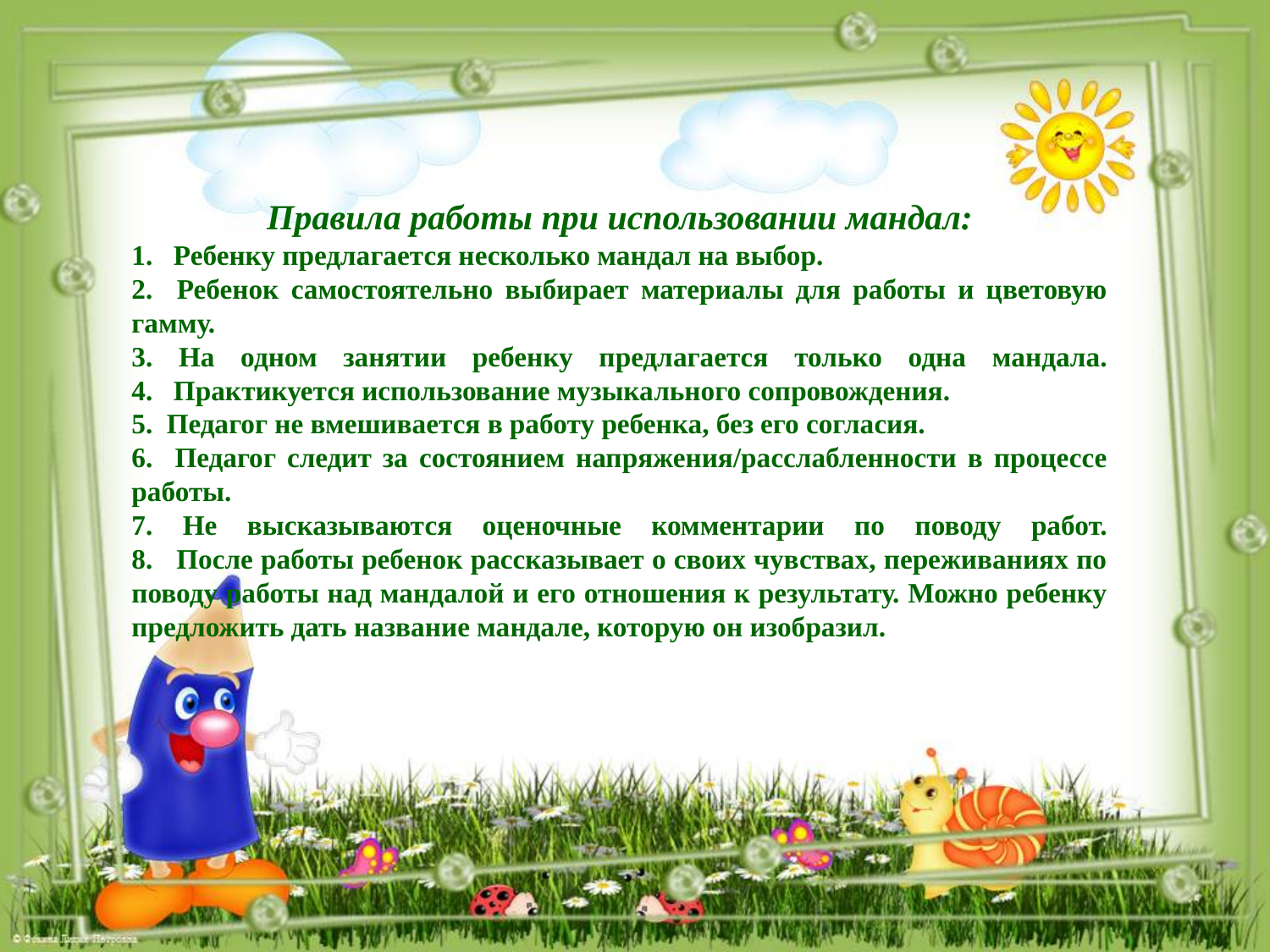

Правила работы при использовании мандал:
1.   Ребенку предлагается несколько мандал на выбор.
2.  Ребенок самостоятельно выбирает материалы для работы и цветовую гамму.
3. На одном занятии ребенку предлагается только одна мандала.
4.   Практикуется использование музыкального сопровождения.
5.  Педагог не вмешивается в работу ребенка, без его согласия.
6.  Педагог следит за состоянием напряжения/расслабленности в процессе работы.
7. Не высказываются оценочные комментарии по поводу работ.
8.   После работы ребенок рассказывает о своих чувствах, переживаниях по поводу работы над мандалой и его отношения к результату. Можно ребенку предложить дать название мандале, которую он изобразил.